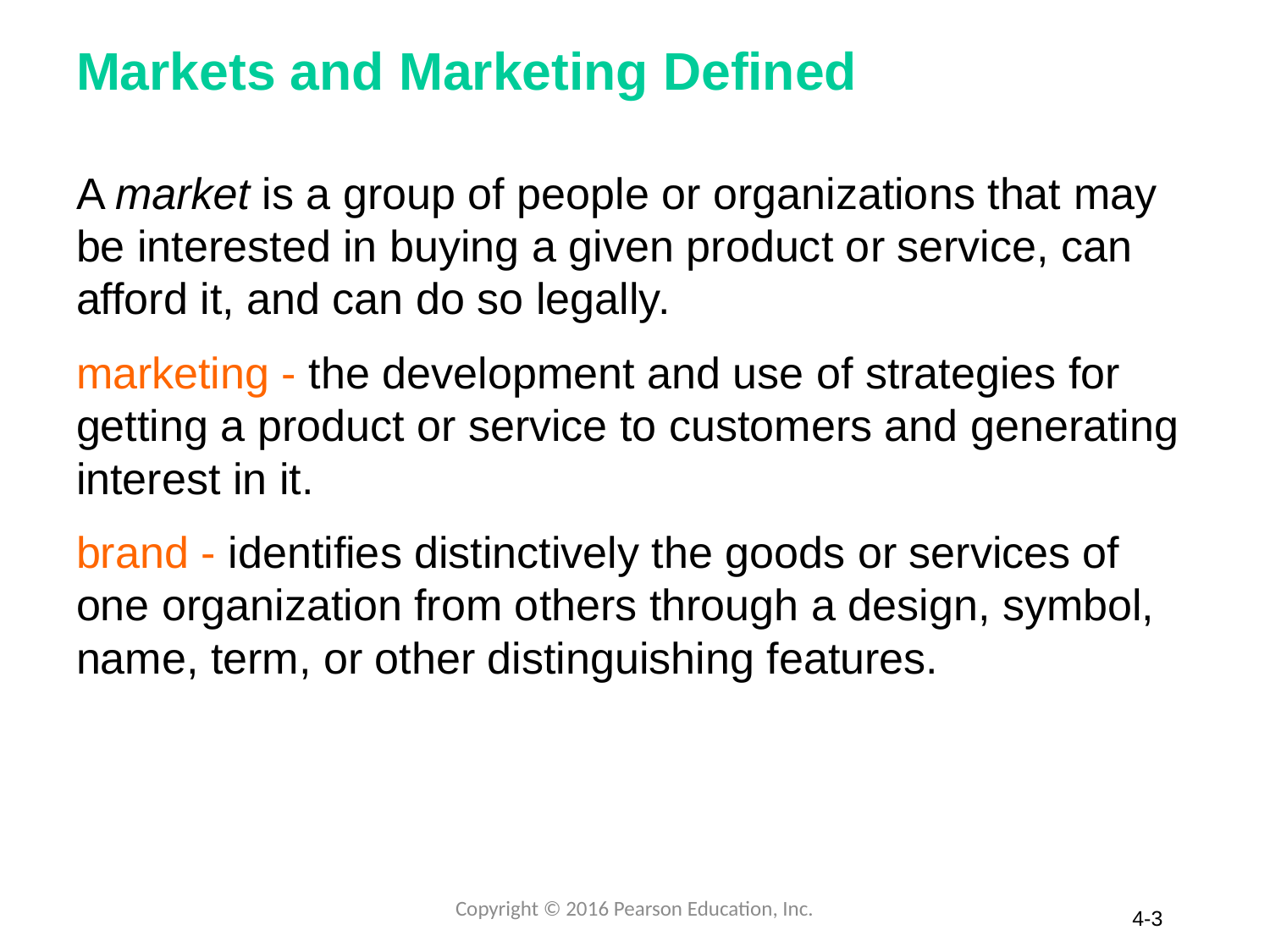

# Markets and Marketing Defined
A market is a group of people or organizations that may be interested in buying a given product or service, can afford it, and can do so legally.

marketing - the development and use of strategies for getting a product or service to customers and generating interest in it.

brand - identifies distinctively the goods or services of one organization from others through a design, symbol, name, term, or other distinguishing features.
Copyright © 2016 Pearson Education, Inc.